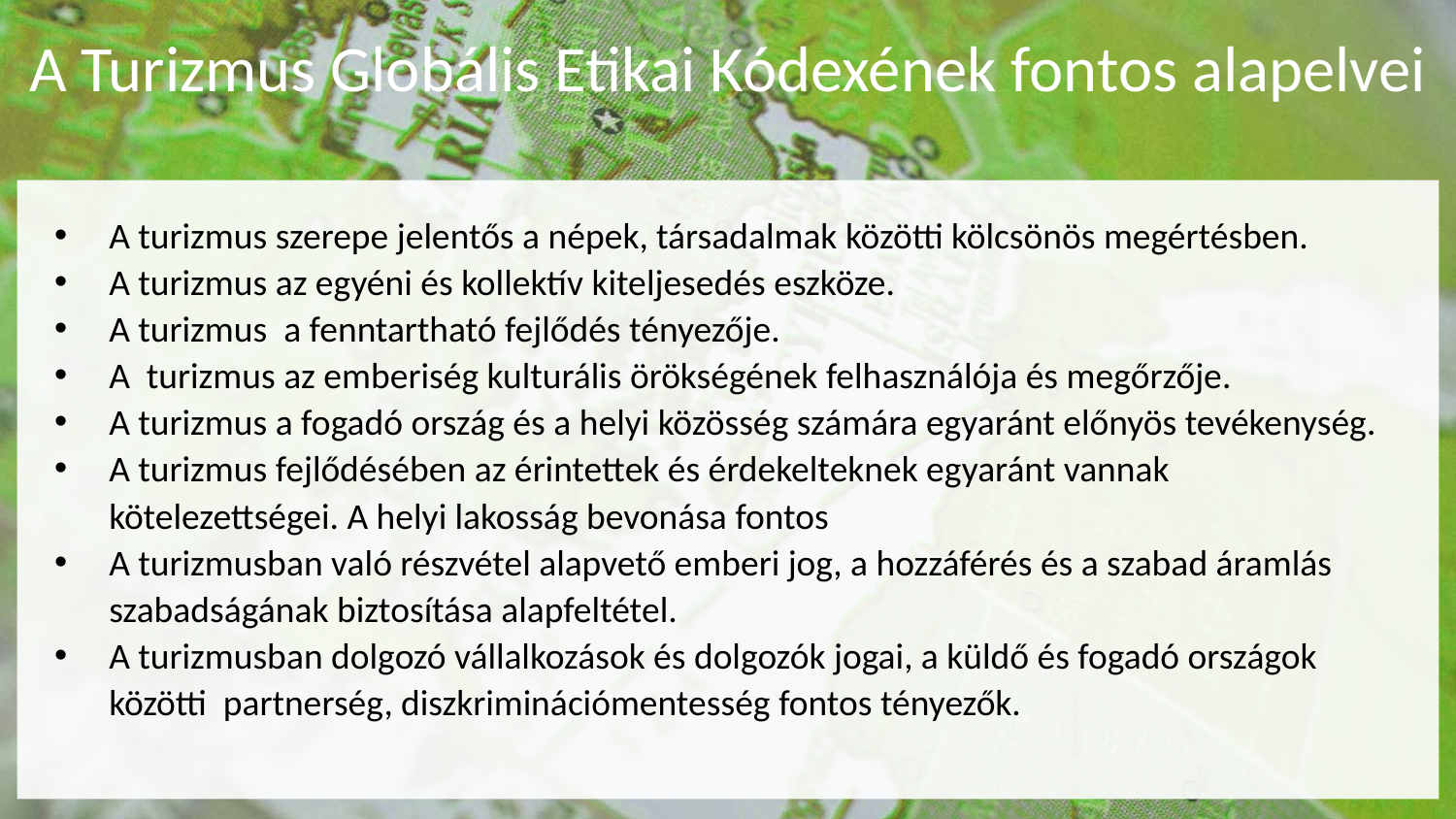

A Turizmus Globális Etikai Kódexének fontos alapelvei

A turizmus szerepe jelentős a népek, társadalmak közötti kölcsönös megértésben.
A turizmus az egyéni és kollektív kiteljesedés eszköze.
A turizmus  a fenntartható fejlődés tényezője.
A  turizmus az emberiség kulturális örökségének felhasználója és megőrzője.
A turizmus a fogadó ország és a helyi közösség számára egyaránt előnyös tevékenység.
A turizmus fejlődésében az érintettek és érdekelteknek egyaránt vannak  kötelezettségei. A helyi lakosság bevonása fontos
A turizmusban való részvétel alapvető emberi jog, a hozzáférés és a szabad áramlás       szabadságának biztosítása alapfeltétel.
A turizmusban dolgozó vállalkozások és dolgozók jogai, a küldő és fogadó országok        közötti  partnerség, diszkriminációmentesség fontos tényezők.